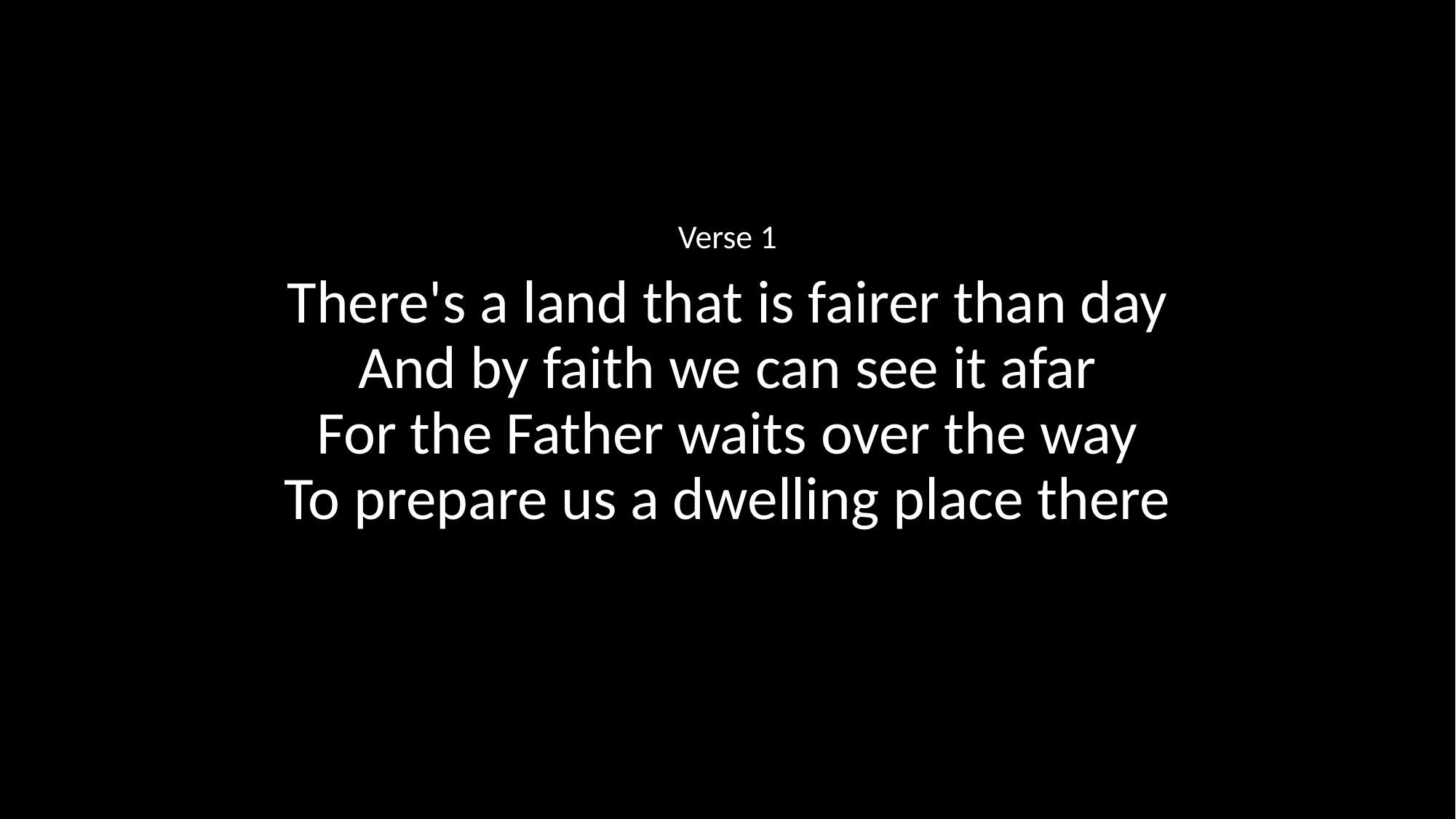

Verse 1
There's a land that is fairer than day
And by faith we can see it afar
For the Father waits over the way
To prepare us a dwelling place there